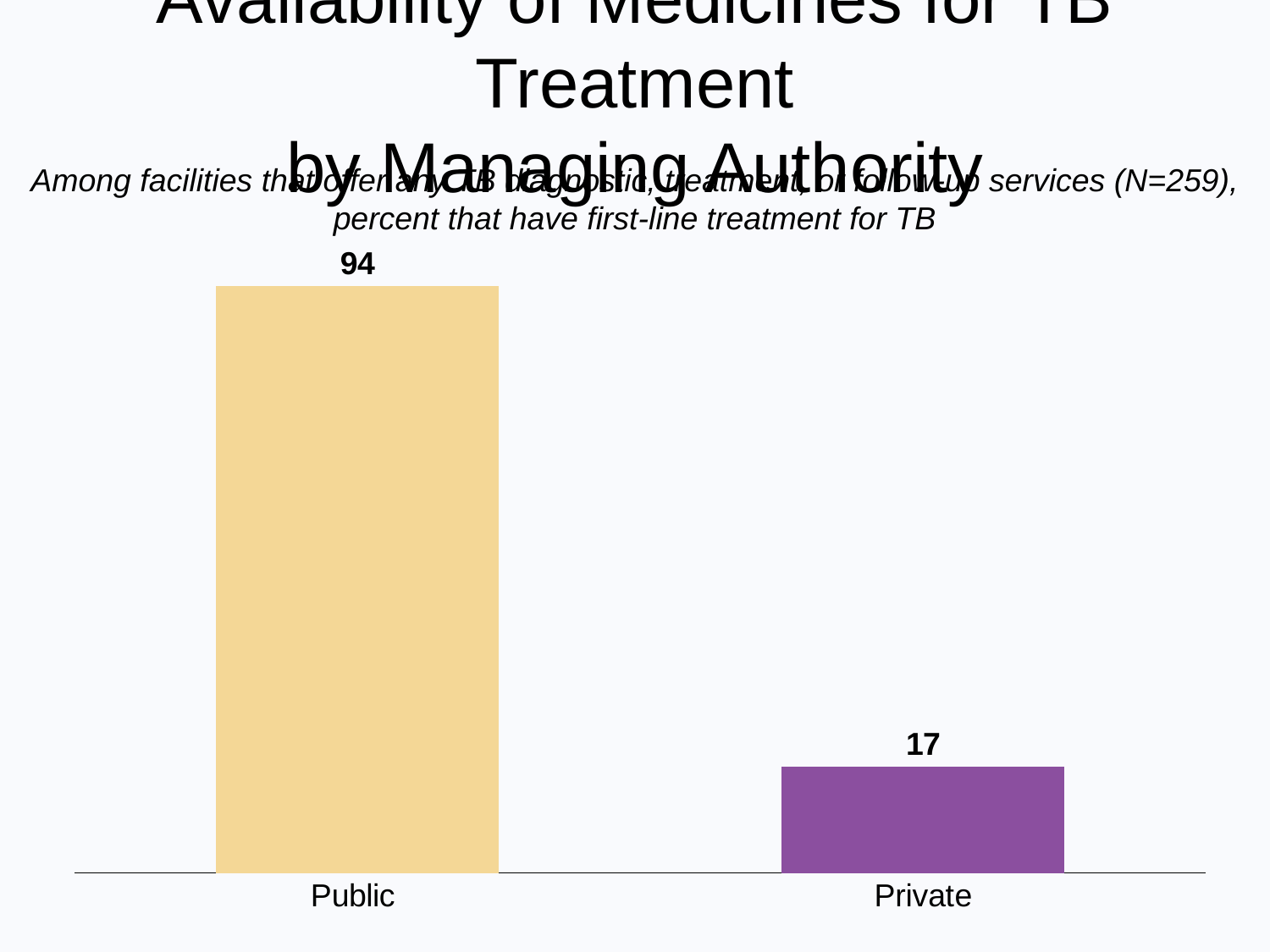

# Availability of Medicines for TB Treatment by Managing Authority
Among facilities that offer any TB diagnostic, treatment, or follow-up services (N=259), percent that have first-line treatment for TB

### Chart

| Category | Continuation phase HR |
|---|---|
| Public  | 94.0 |
| Private | 17.0 |